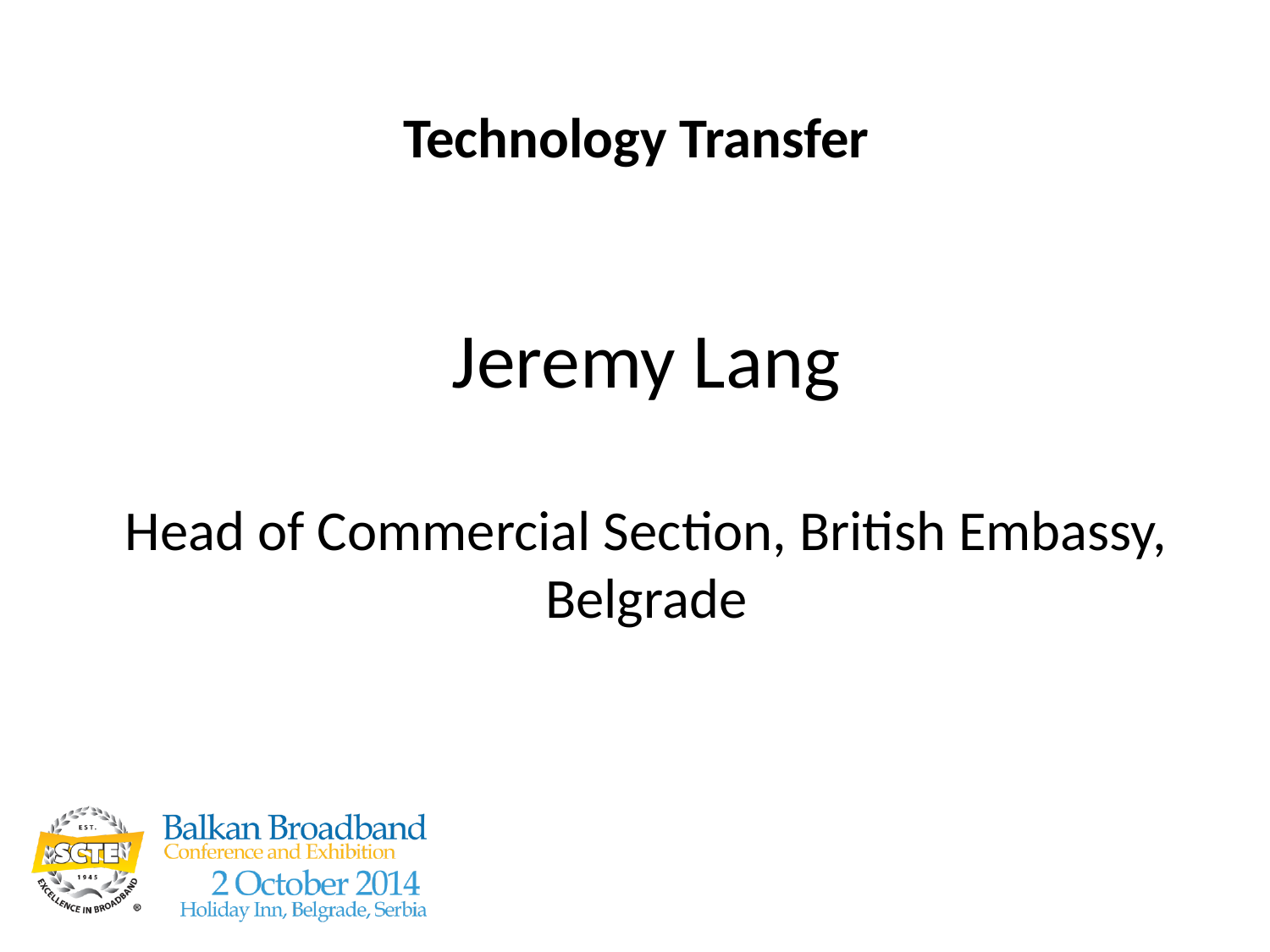

# Technology Transfer

Jeremy Lang

Head of Commercial Section, British Embassy, Belgrade